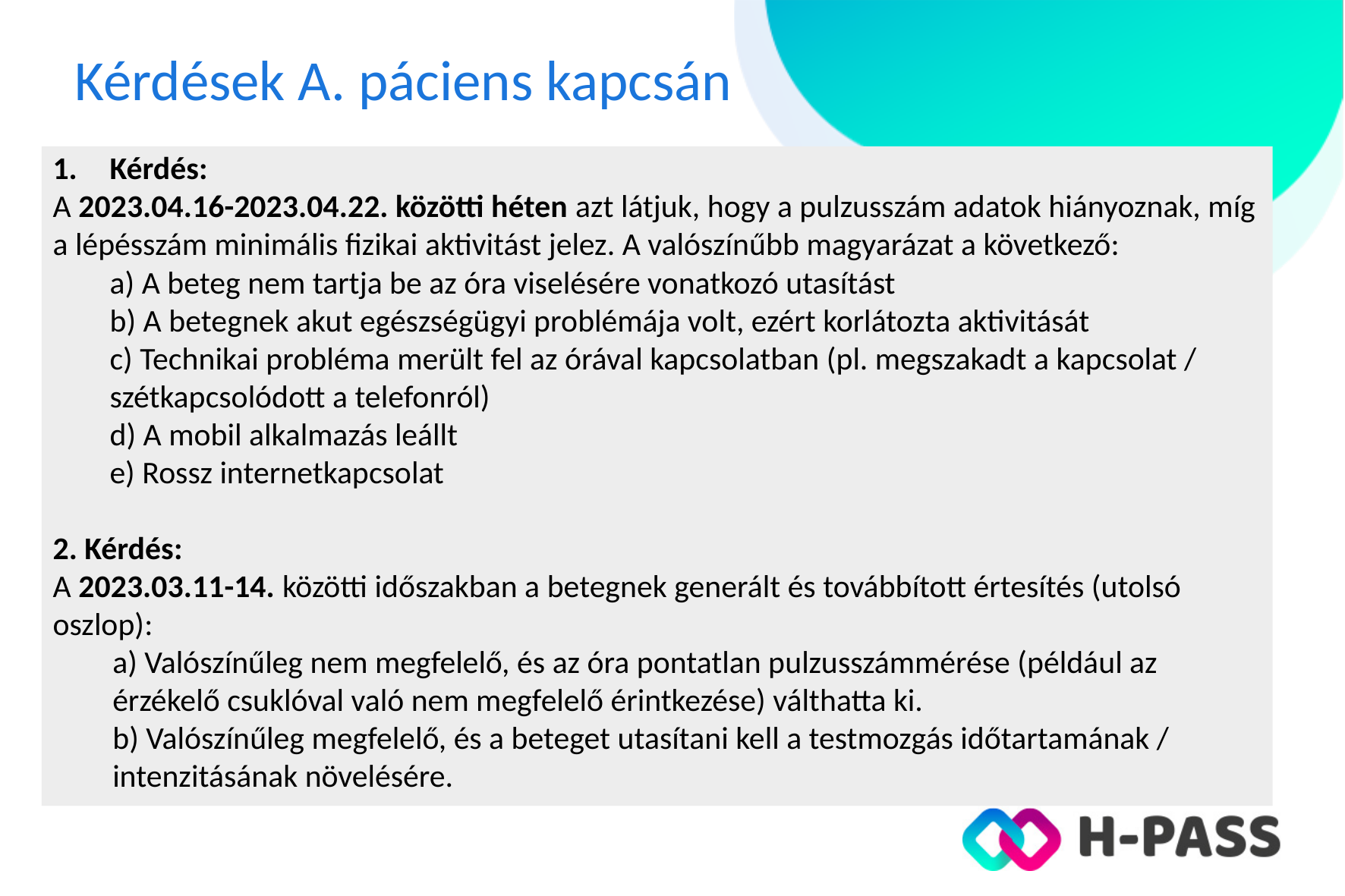

# Kérdések A. páciens kapcsán
Kérdés:
A 2023.04.16-2023.04.22. közötti héten azt látjuk, hogy a pulzusszám adatok hiányoznak, míg a lépésszám minimális fizikai aktivitást jelez. A valószínűbb magyarázat a következő:
a) A beteg nem tartja be az óra viselésére vonatkozó utasítást
b) A betegnek akut egészségügyi problémája volt, ezért korlátozta aktivitását
c) Technikai probléma merült fel az órával kapcsolatban (pl. megszakadt a kapcsolat / szétkapcsolódott a telefonról)
d) A mobil alkalmazás leállt
e) Rossz internetkapcsolat

2. Kérdés:
A 2023.03.11-14. közötti időszakban a betegnek generált és továbbított értesítés (utolsó oszlop):
a) Valószínűleg nem megfelelő, és az óra pontatlan pulzusszámmérése (például az érzékelő csuklóval való nem megfelelő érintkezése) válthatta ki.
b) Valószínűleg megfelelő, és a beteget utasítani kell a testmozgás időtartamának / intenzitásának növelésére.